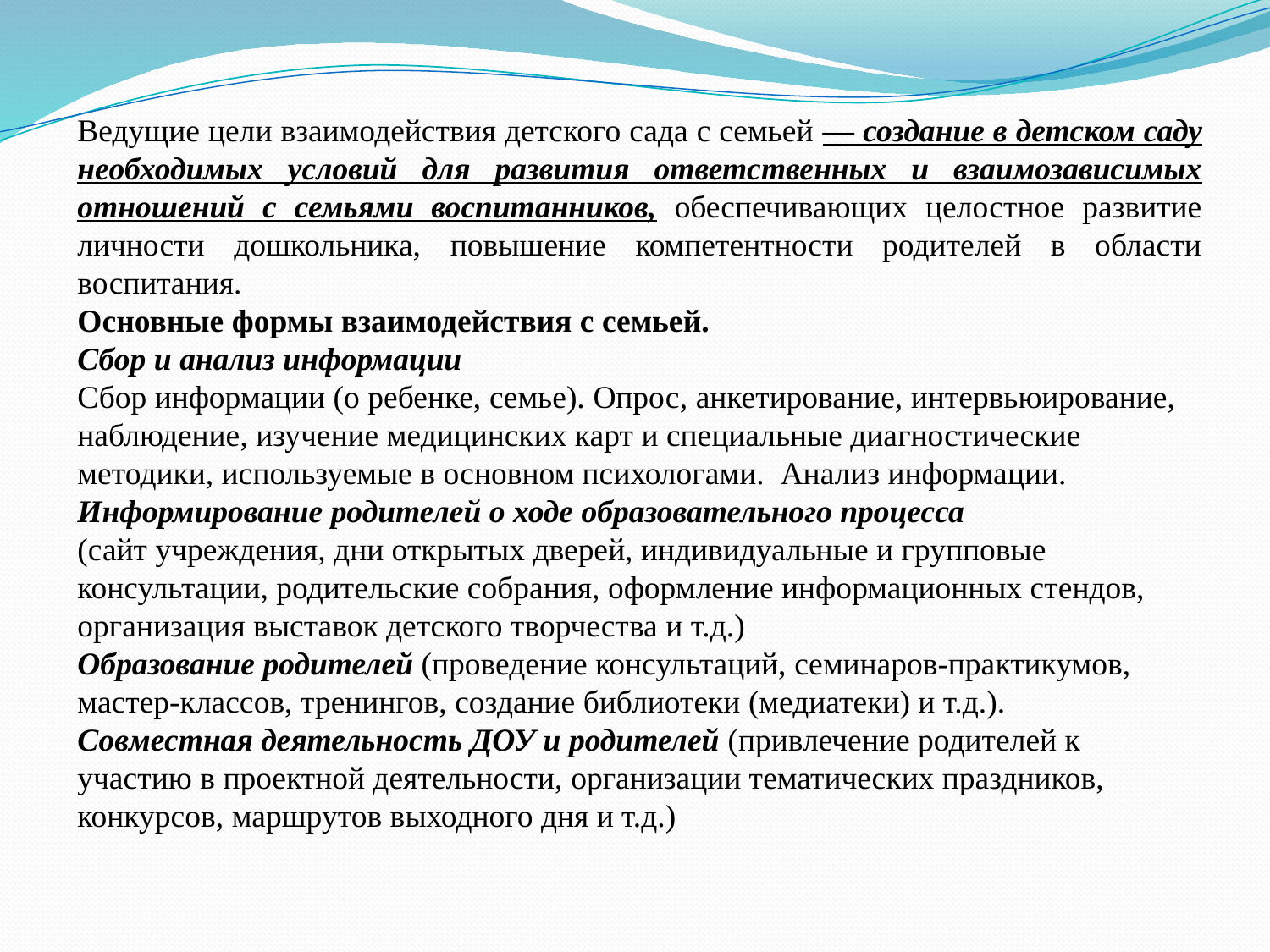

Ведущие цели взаимодействия детского сада с семьей — создание в детском саду необходимых условий для развития ответственных и взаимозависимых отношений с семьями воспитанников, обеспечивающих целостное развитие личности дошкольника, повышение компетентности родителей в области воспитания.
Основные формы взаимодействия с семьей.
Сбор и анализ информации
Сбор информации (о ребенке, семье). Опрос, анкетирование, интервьюирование, наблюдение, изучение медицинских карт и специальные диагностические методики, используемые в основном психологами.  Анализ информации.
Информирование родителей о ходе образовательного процесса
(сайт учреждения, дни открытых дверей, индивидуальные и групповые консультации, родительские собрания, оформление информационных стендов, организация выставок детского творчества и т.д.)
Образование родителей (проведение консультаций, семинаров-практикумов, мастер-классов, тренингов, создание библиотеки (медиатеки) и т.д.).
Совместная деятельность ДОУ и родителей (привлечение родителей к участию в проектной деятельности, организации тематических праздников, конкурсов, маршрутов выходного дня и т.д.)